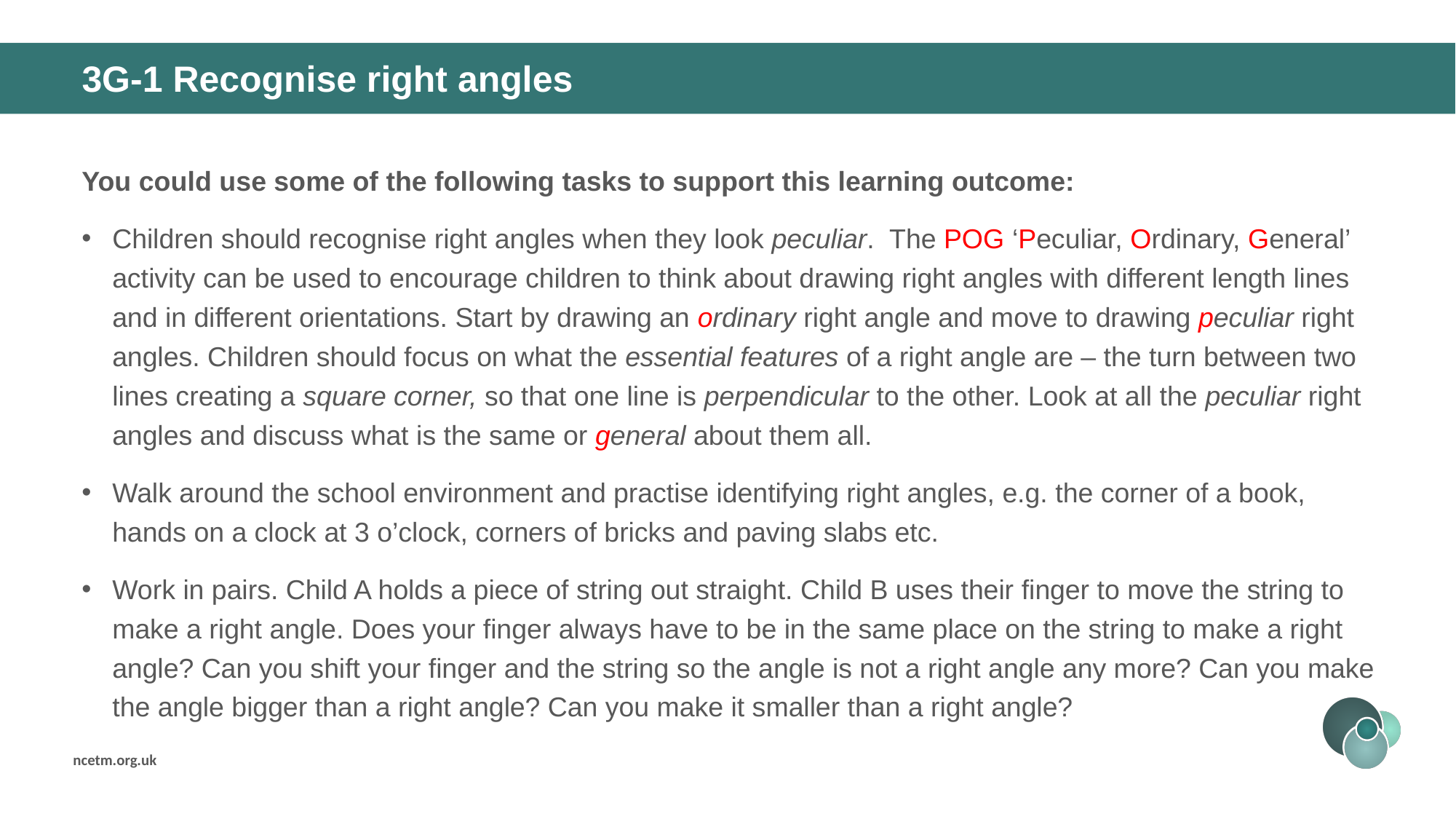

# 3G-1 Recognise right angles
You could use some of the following tasks to support this learning outcome:
Children should recognise right angles when they look peculiar.  The POG ‘Peculiar, Ordinary, General’ activity can be used to encourage children to think about drawing right angles with different length lines and in different orientations. Start by drawing an ordinary right angle and move to drawing peculiar right angles. Children should focus on what the essential features of a right angle are – the turn between two lines creating a square corner, so that one line is perpendicular to the other. Look at all the peculiar right angles and discuss what is the same or general about them all.
Walk around the school environment and practise identifying right angles, e.g. the corner of a book, hands on a clock at 3 o’clock, corners of bricks and paving slabs etc.
Work in pairs. Child A holds a piece of string out straight. Child B uses their finger to move the string to make a right angle. Does your finger always have to be in the same place on the string to make a right angle? Can you shift your finger and the string so the angle is not a right angle any more? Can you make the angle bigger than a right angle? Can you make it smaller than a right angle?